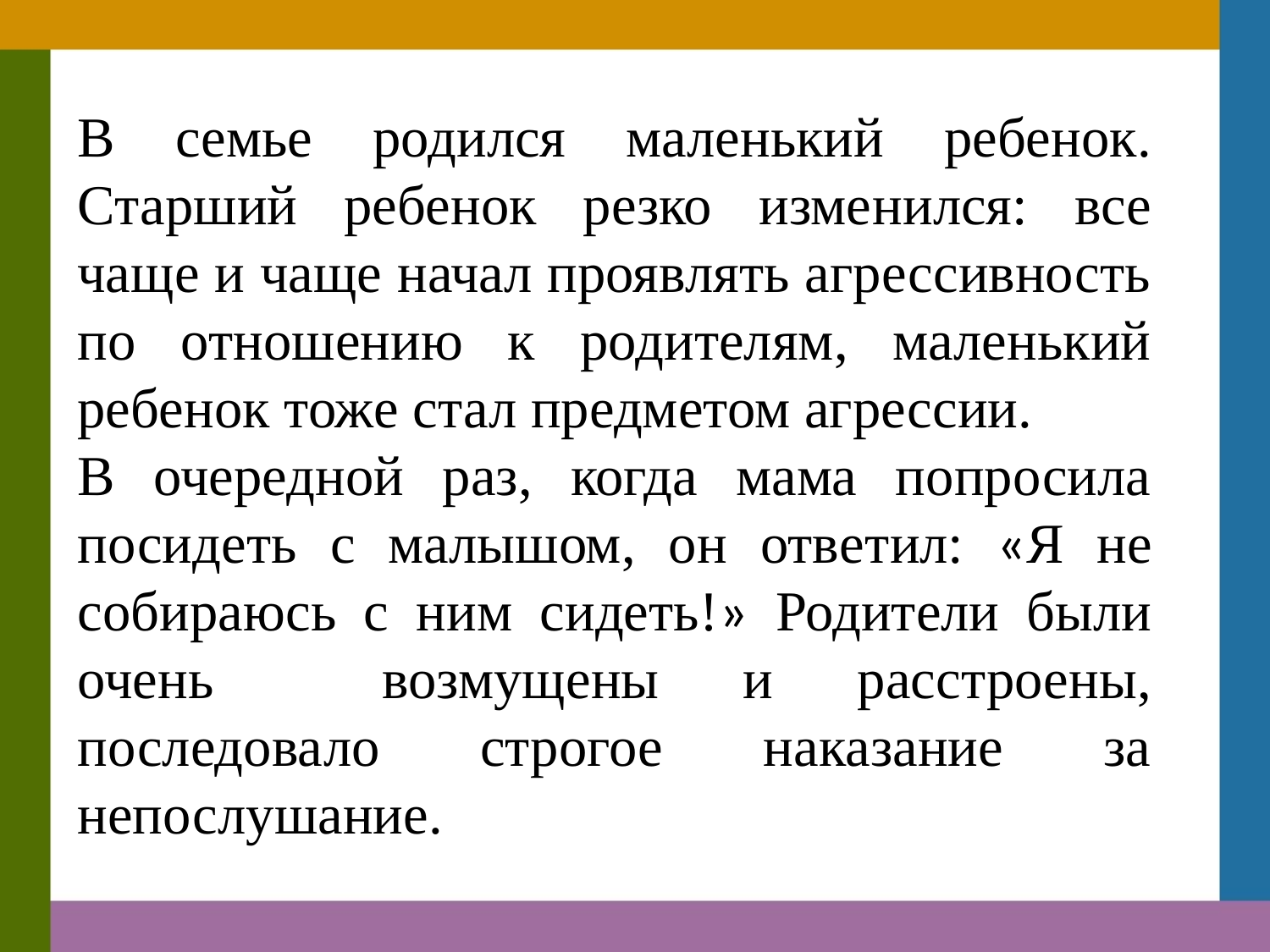

В семье родился маленький ребенок. Старший ребенок резко изме­нился: все чаще и чаще начал проявлять агрессивность по отношению к родителям, маленький ребенок тоже стал предметом агрессии.
В очередной раз, когда мама попросила посидеть с малышом, он отве­тил: «Я не собираюсь с ним сидеть!» Родители были очень  возмущены и расстроены, последовало строгое наказание за непослушание.